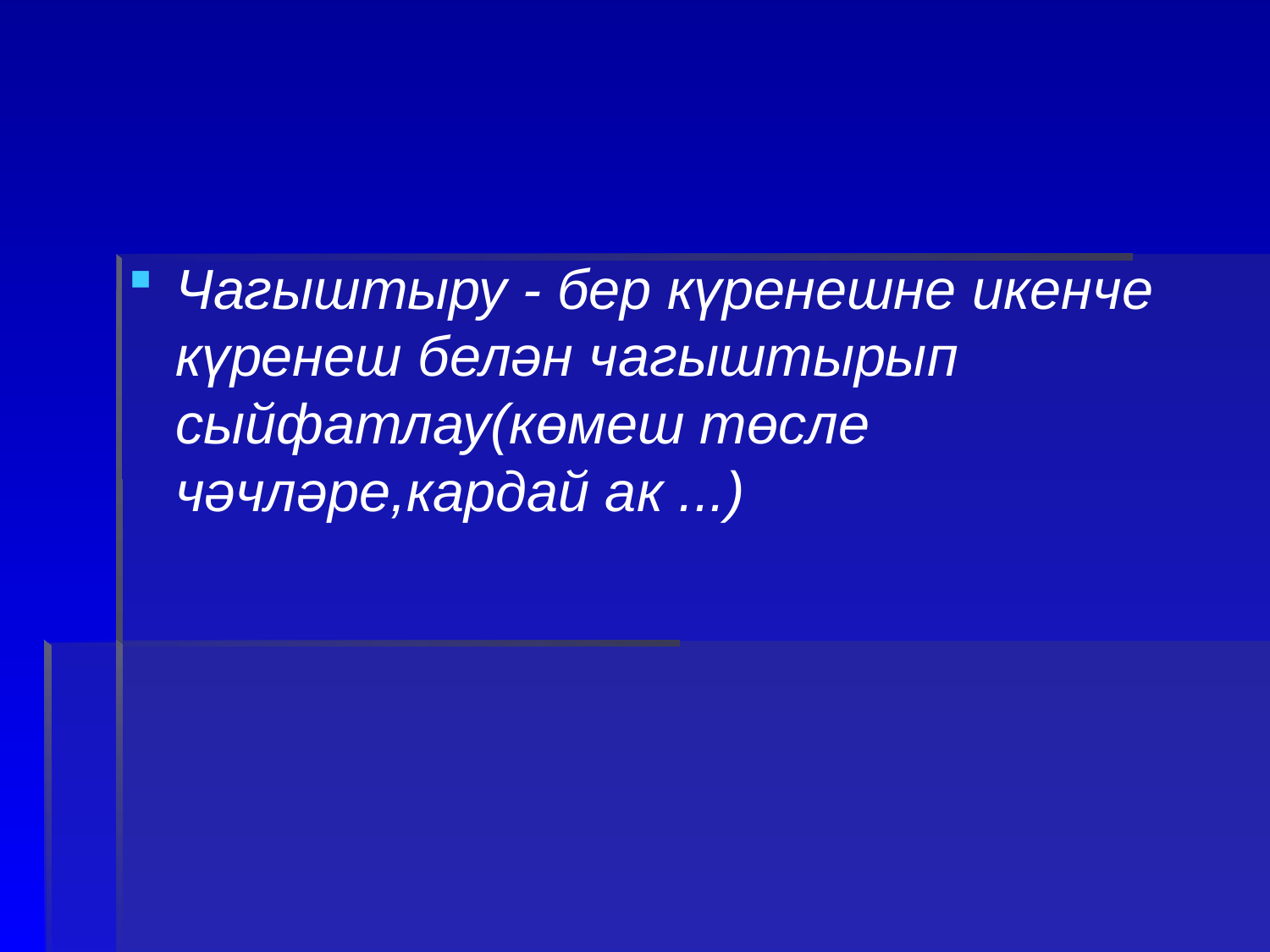

Чагыштыру - бер күренешне икенче күренеш белән чагыштырып сыйфатлау(көмеш төсле чәчләре,кардай ак ...)